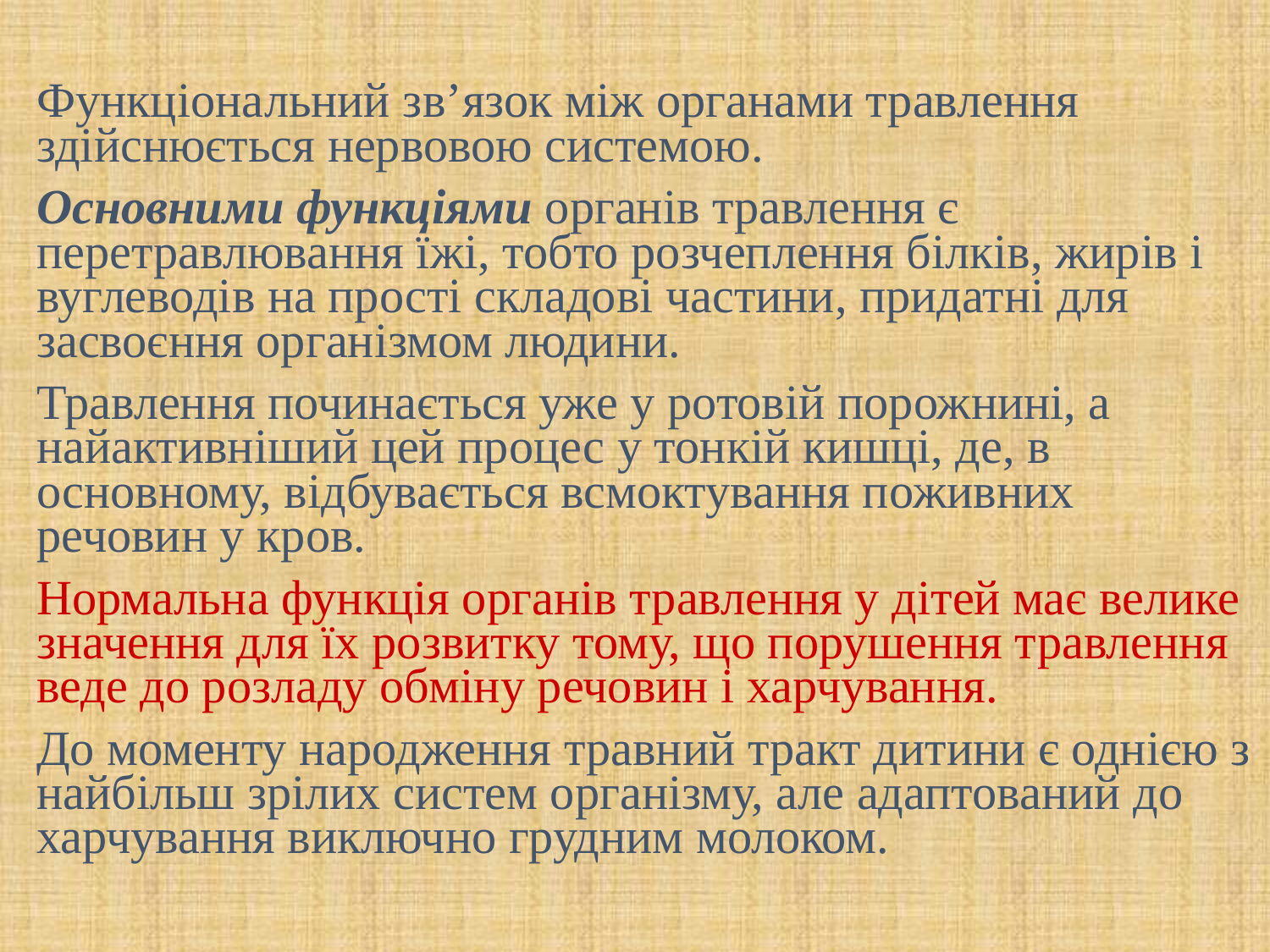

Функціональний зв’язок між органами травлення здійснюється нервовою системою.
Основними функціями органів травлення є перетравлювання їжі, тобто розчеплення білків, жирів і вуглеводів на прості складові частини, придатні для засвоєння організмом людини.
Травлення починається уже у ротовій порожнині, а найактивніший цей процес у тонкій кишці, де, в основному, відбувається всмоктування поживних речовин у кров.
Нормальна функція органів травлення у дітей має велике значення для їх розвитку тому, що порушення травлення веде до розладу обміну речовин і харчування.
До моменту народження травний тракт дитини є однією з найбільш зрілих систем організму, але адаптований до харчування виключно грудним молоком.